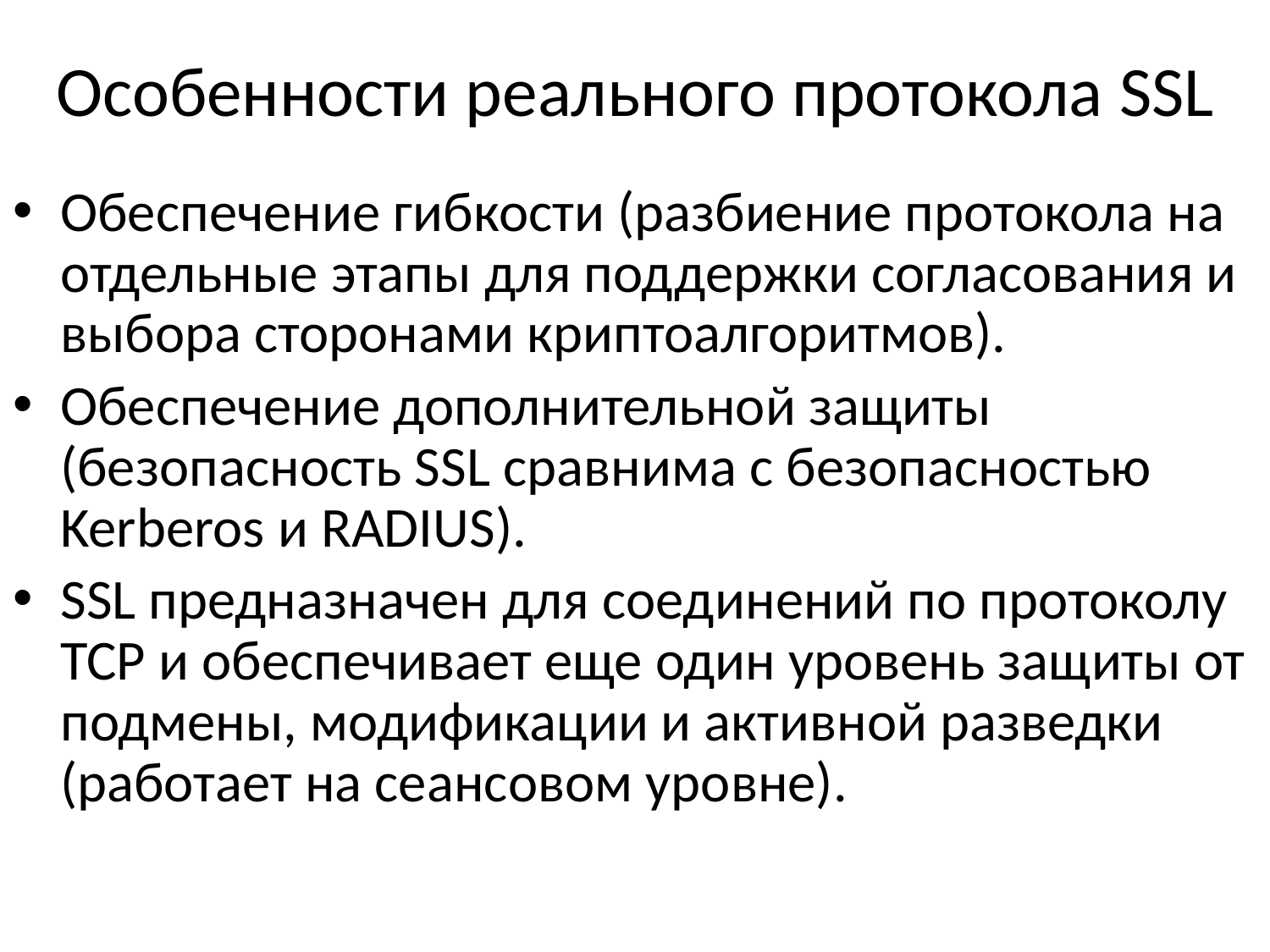

# Особенности реального протокола SSL
Обеспечение гибкости (разбиение протокола на отдельные этапы для поддержки согласования и выбора сторонами криптоалгоритмов).
Обеспечение дополнительной защиты (безопасность SSL сравнима с безопасностью Kerberos и RADIUS).
SSL предназначен для соединений по протоколу TCP и обеспечивает еще один уровень защиты от подмены, модификации и активной разведки (работает на сеансовом уровне).